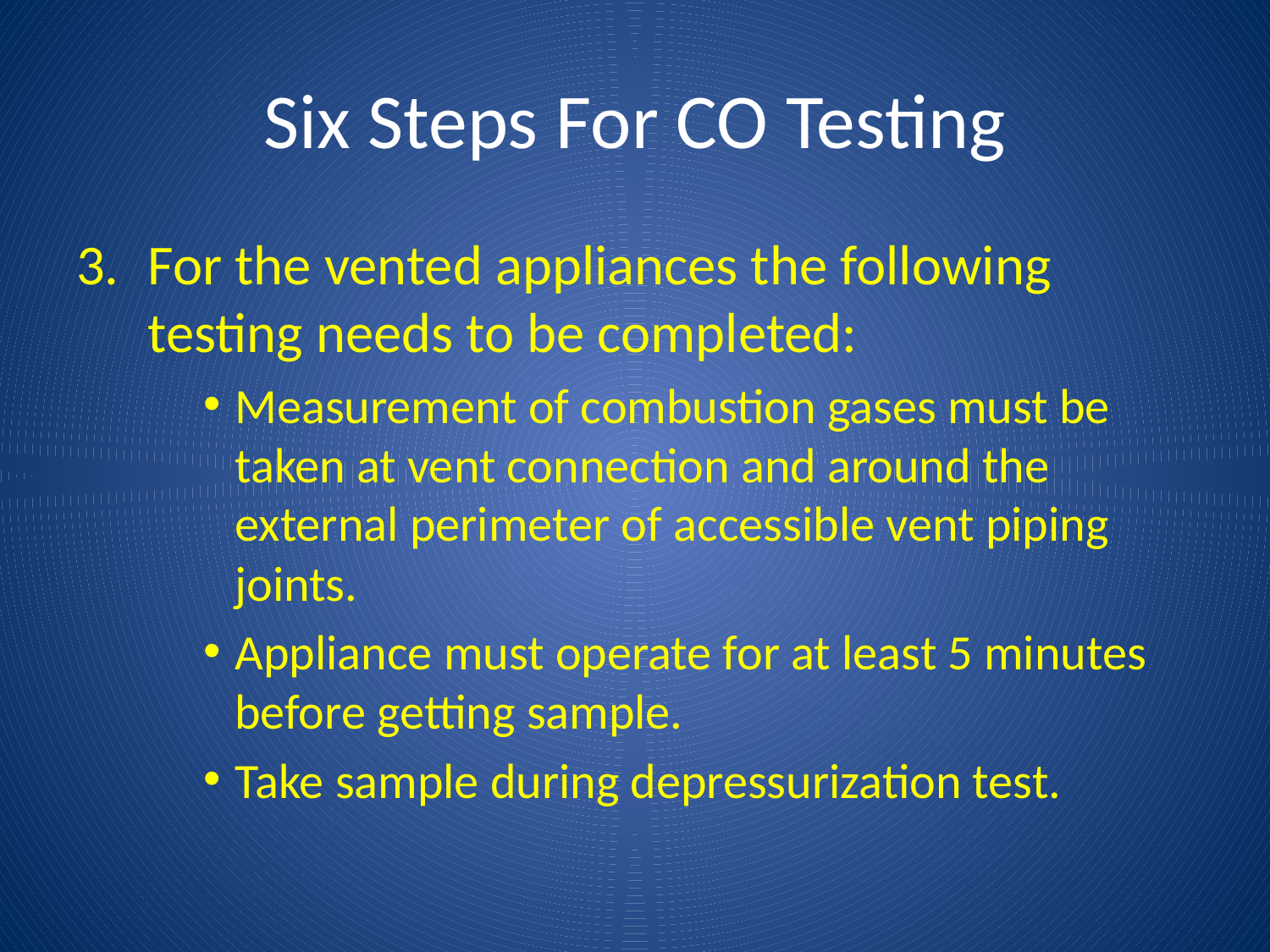

# Six Steps For CO Testing
For the vented appliances the following testing needs to be completed:
Measurement of combustion gases must be taken at vent connection and around the external perimeter of accessible vent piping joints.
Appliance must operate for at least 5 minutes before getting sample.
Take sample during depressurization test.